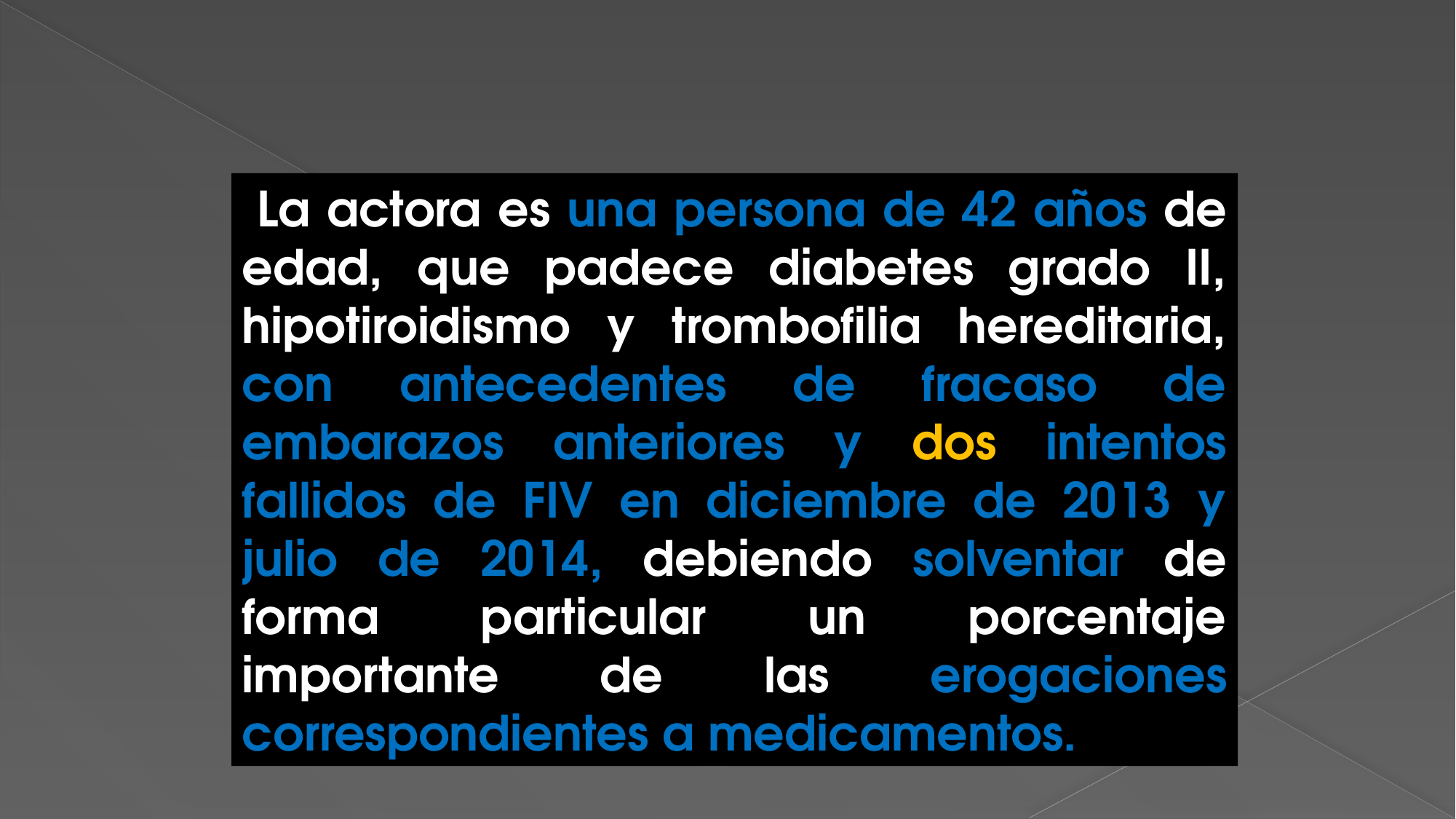

La actora es una persona de 42 años de edad, que padece diabetes grado II, hipotiroidismo y trombofilia hereditaria, con antecedentes de fracaso de embarazos anteriores y dos intentos fallidos de FIV en diciembre de 2013 y julio de 2014, debiendo solventar de forma particular un porcentaje importante de las erogaciones correspondientes a medicamentos.